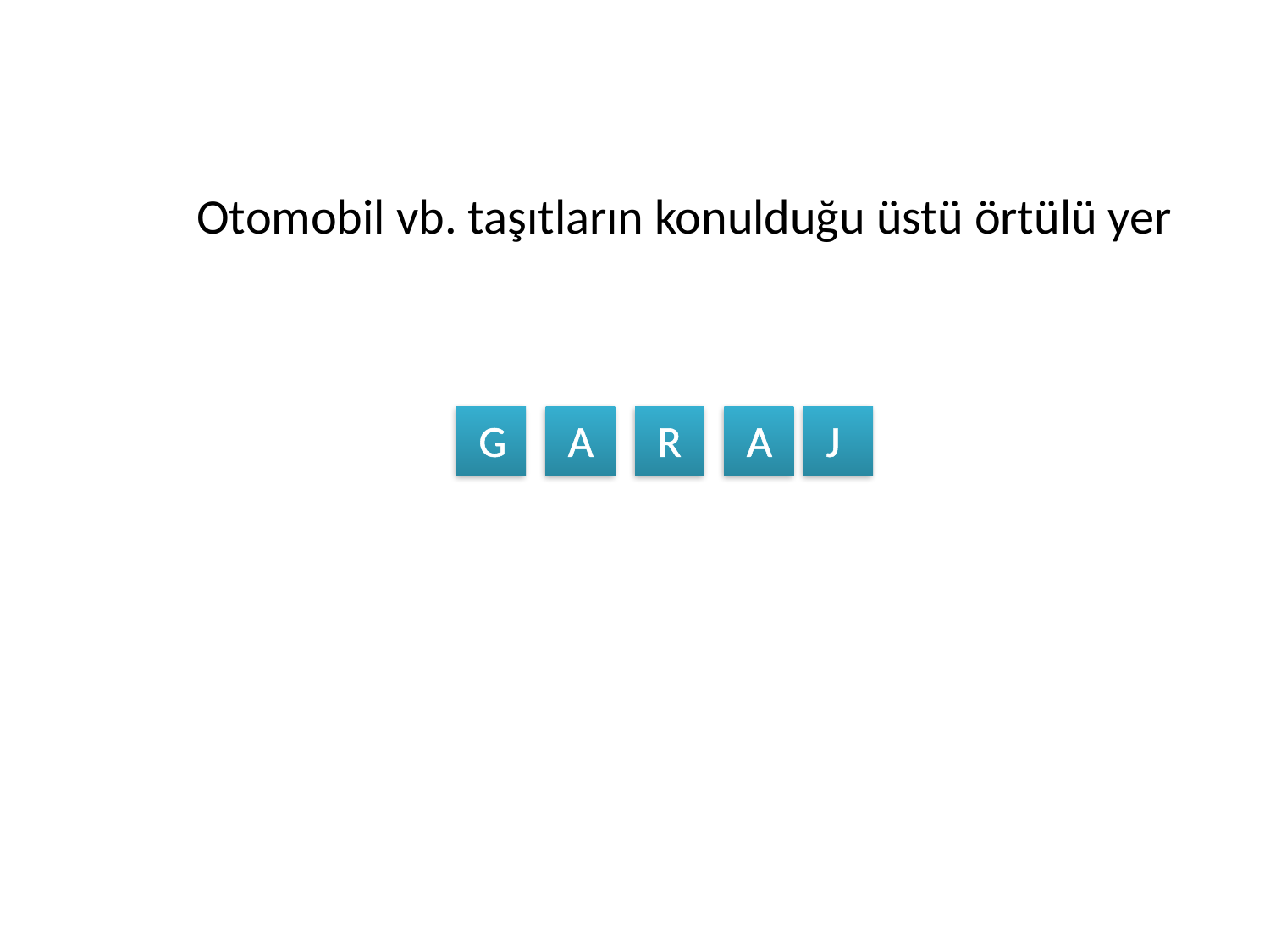

Otomobil vb. taşıtların konulduğu üstü örtülü yer

G

A

R

A

J